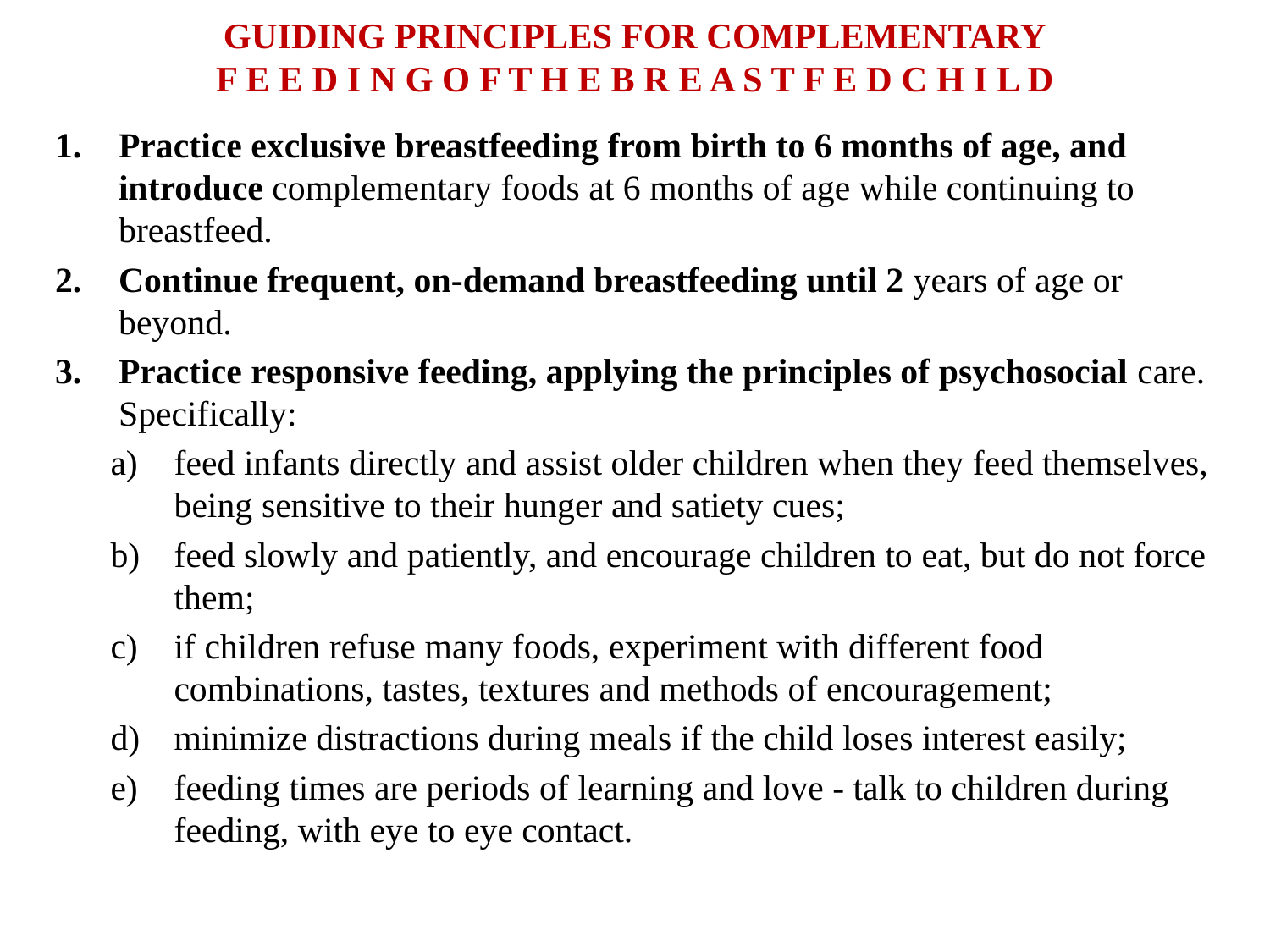

# GUIDING PRINCIPLES FOR COMPLEMENTARY F E E D I N G O F T H E B R E A S T F E D C H I L D
Practice exclusive breastfeeding from birth to 6 months of age, and introduce complementary foods at 6 months of age while continuing to breastfeed.
Continue frequent, on-demand breastfeeding until 2 years of age or beyond.
Practice responsive feeding, applying the principles of psychosocial care. Specifically:
feed infants directly and assist older children when they feed themselves, being sensitive to their hunger and satiety cues;
feed slowly and patiently, and encourage children to eat, but do not force them;
if children refuse many foods, experiment with different food combinations, tastes, textures and methods of encouragement;
minimize distractions during meals if the child loses interest easily;
feeding times are periods of learning and love - talk to children during feeding, with eye to eye contact.